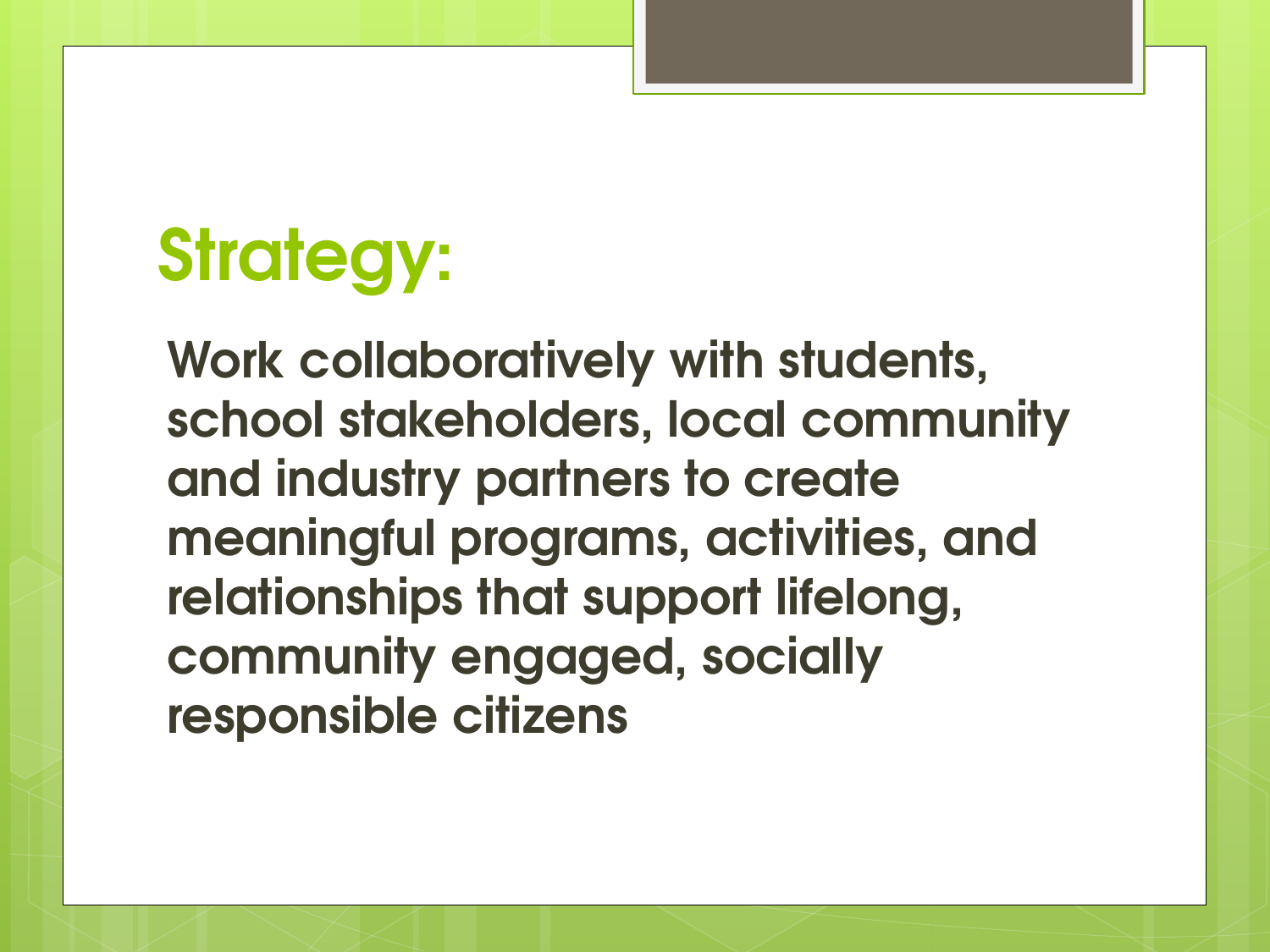

# Strategy:
Work collaboratively with students, school stakeholders, local community and industry partners to create meaningful programs, activities, and relationships that support lifelong, community engaged, socially responsible citizens